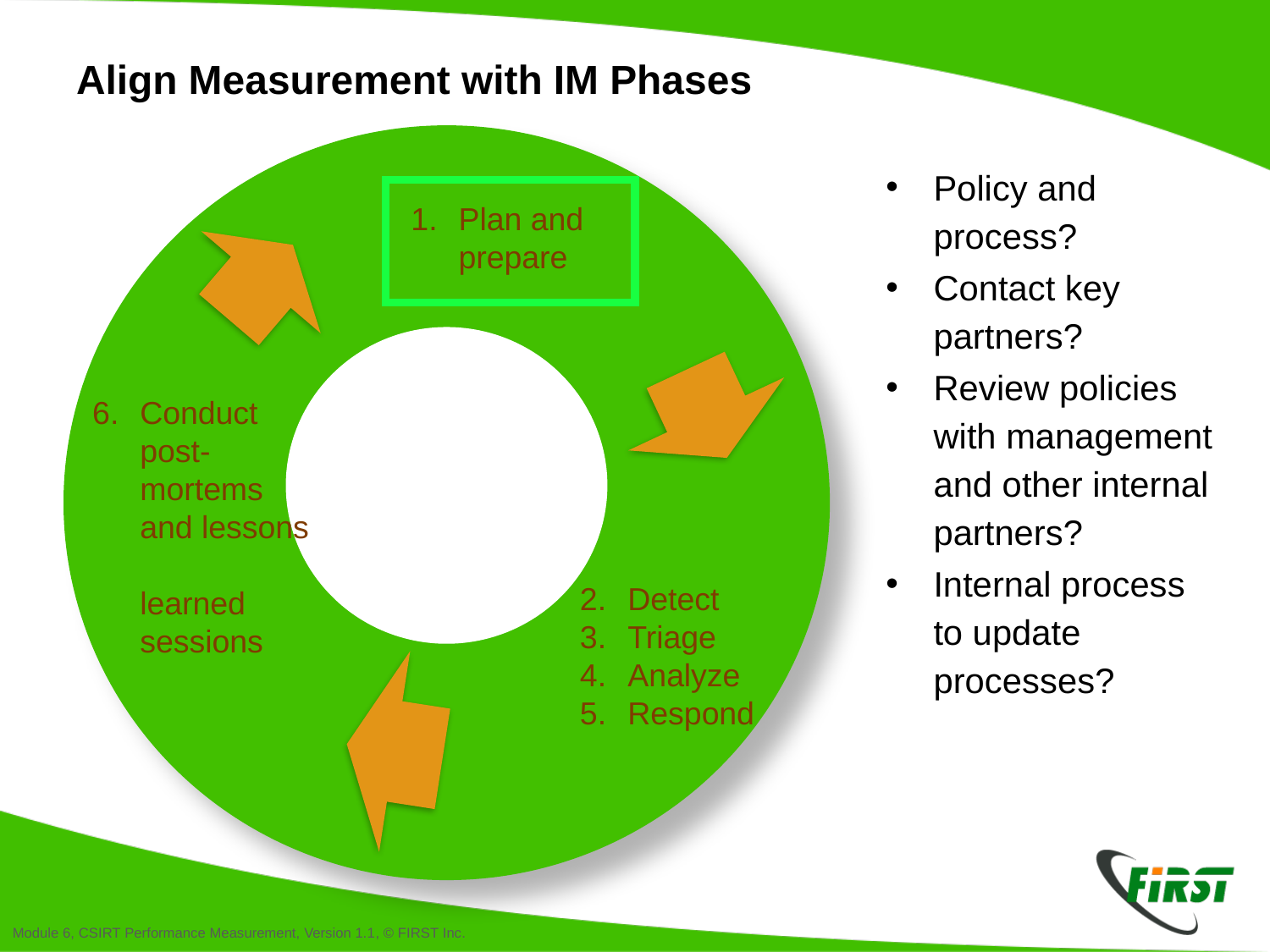

# Align Measurement with IM Phases

Plan and prepare

Conduct
post-
mortems
and lessons
learned sessions

Detect
Triage
Analyze
Respond

Policy and process?
Contact key partners?
Review policies with management and other internal partners?
Internal process to update processes?